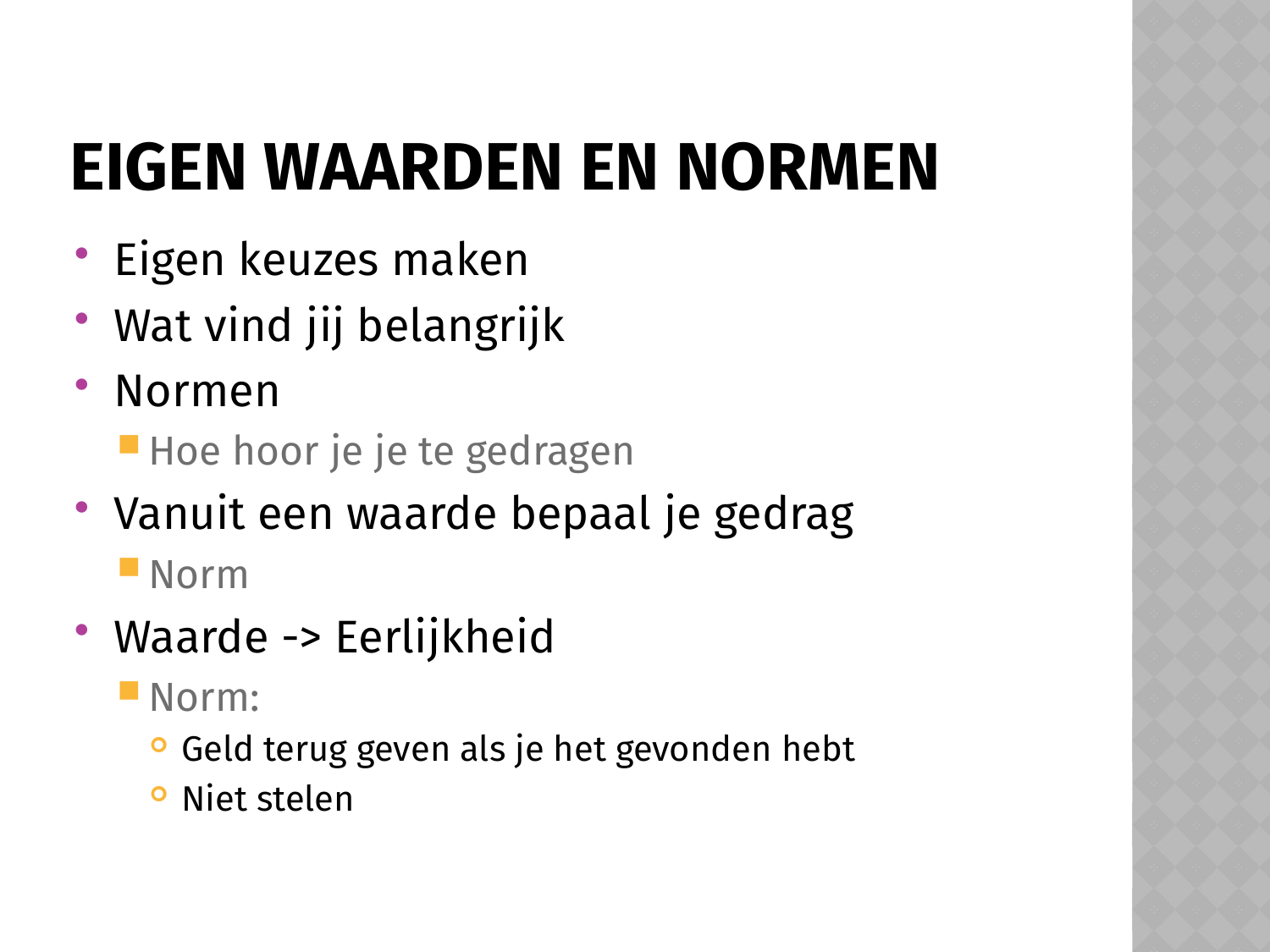

# Eigen waarden en normen
Eigen keuzes maken
Wat vind jij belangrijk
Normen
Hoe hoor je je te gedragen
Vanuit een waarde bepaal je gedrag
Norm
Waarde -> Eerlijkheid
Norm:
Geld terug geven als je het gevonden hebt
Niet stelen